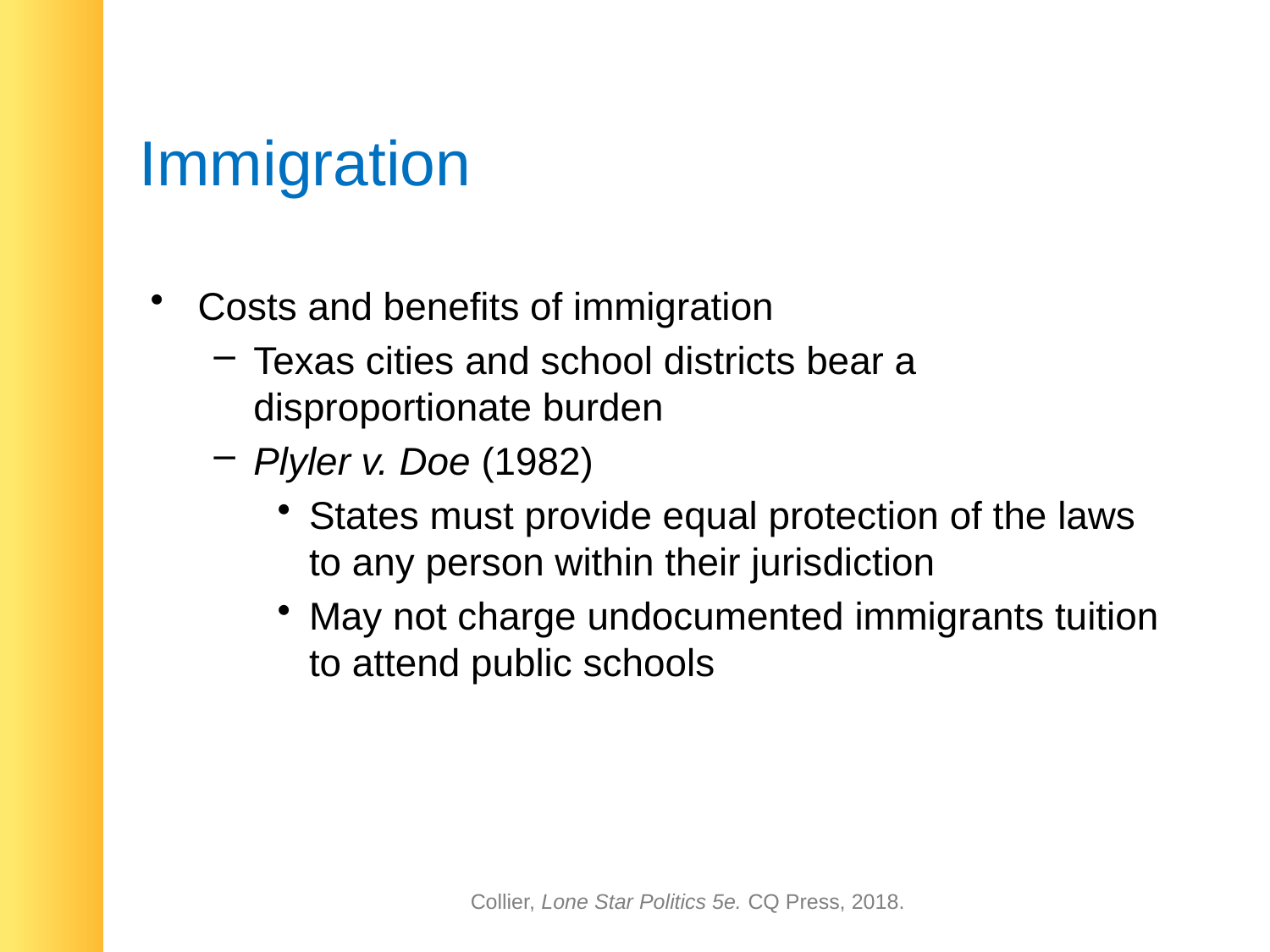

# Immigration
Costs and benefits of immigration
Texas cities and school districts bear a disproportionate burden
Plyler v. Doe (1982)
States must provide equal protection of the laws to any person within their jurisdiction
May not charge undocumented immigrants tuition to attend public schools

Collier, Lone Star Politics 5e. CQ Press, 2018.